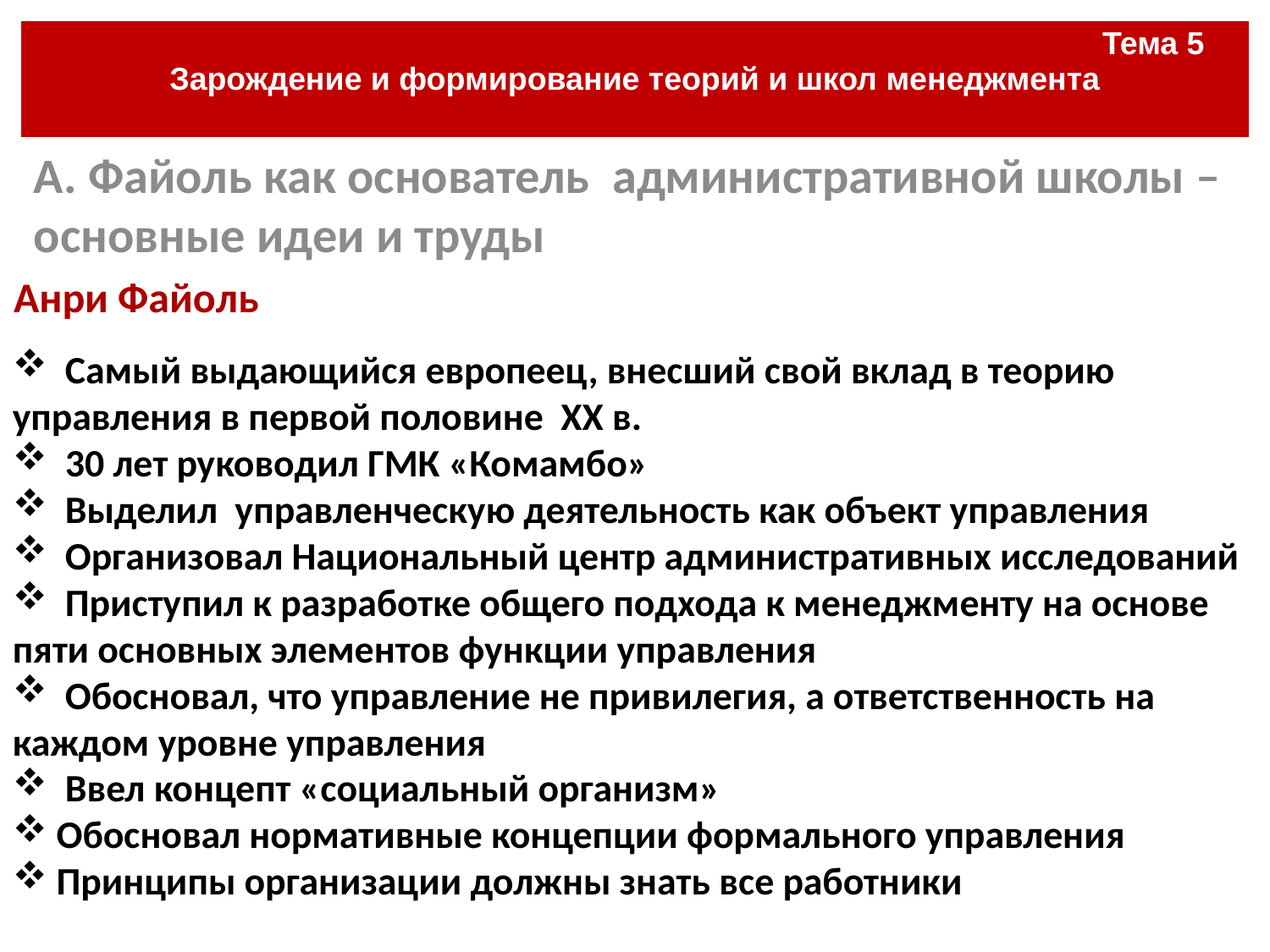

| Тема 5 Зарождение и формирование теорий и школ менеджмента |
| --- |
#
А. Файоль как основатель  административной школы – основные идеи и труды

Анри Файоль
  Самый выдающийся европеец, внесший свой вклад в теорию управления в первой половине  ХХ в.
  30 лет руководил ГМК «Комамбо»
  Выделил  управленческую деятельность как объект управления
  Организовал Национальный центр административных исследований
  Приступил к разработке общего подхода к менеджменту на основе пяти основных элементов функции управления
  Обосновал, что управление не привилегия, а ответственность на каждом уровне управления
  Ввел концепт «социальный организм»
 Обосновал нормативные концепции формального управления
 Принципы организации должны знать все работники